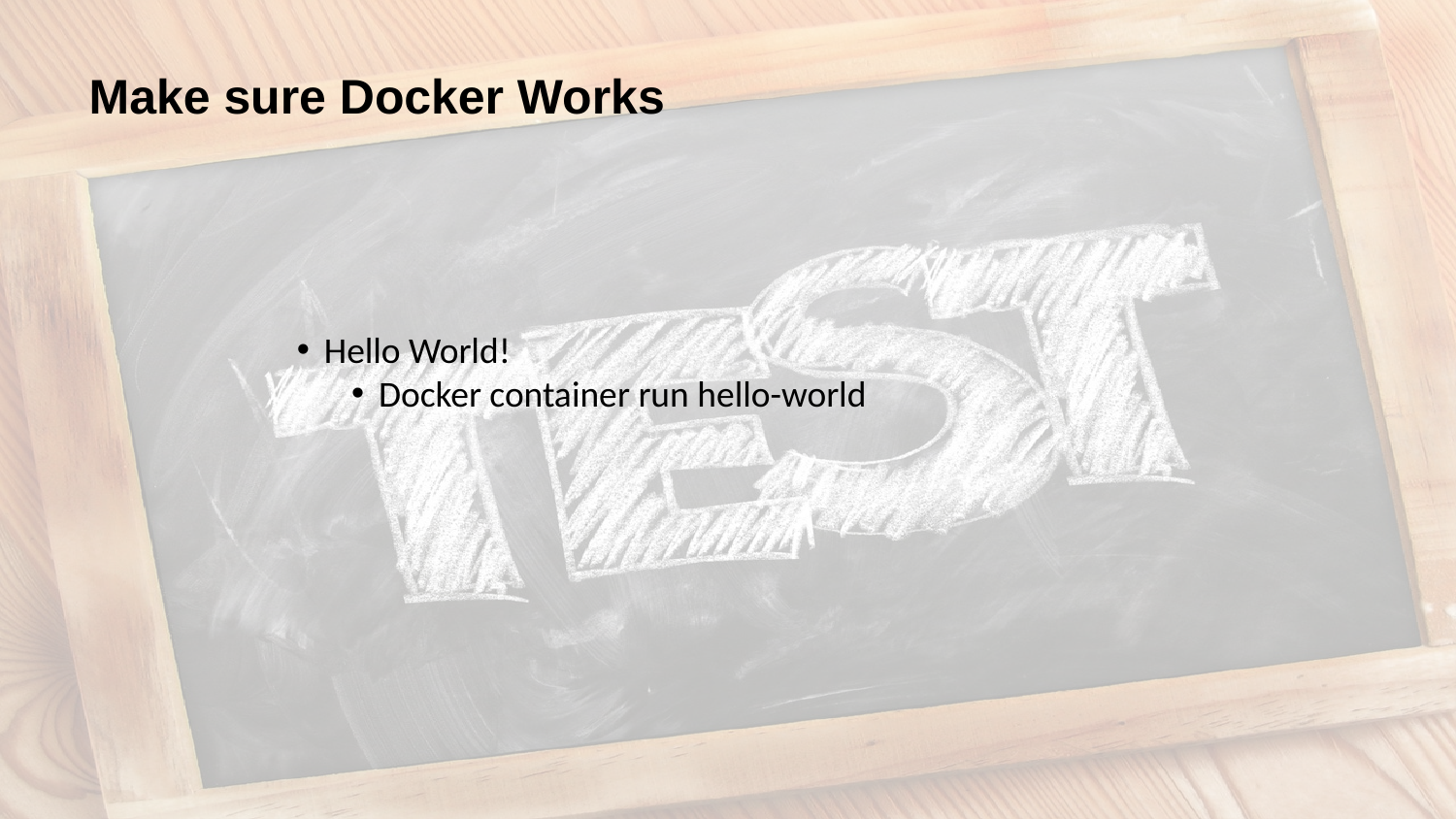

# Make sure Docker Works
Hello World!
Docker container run hello-world